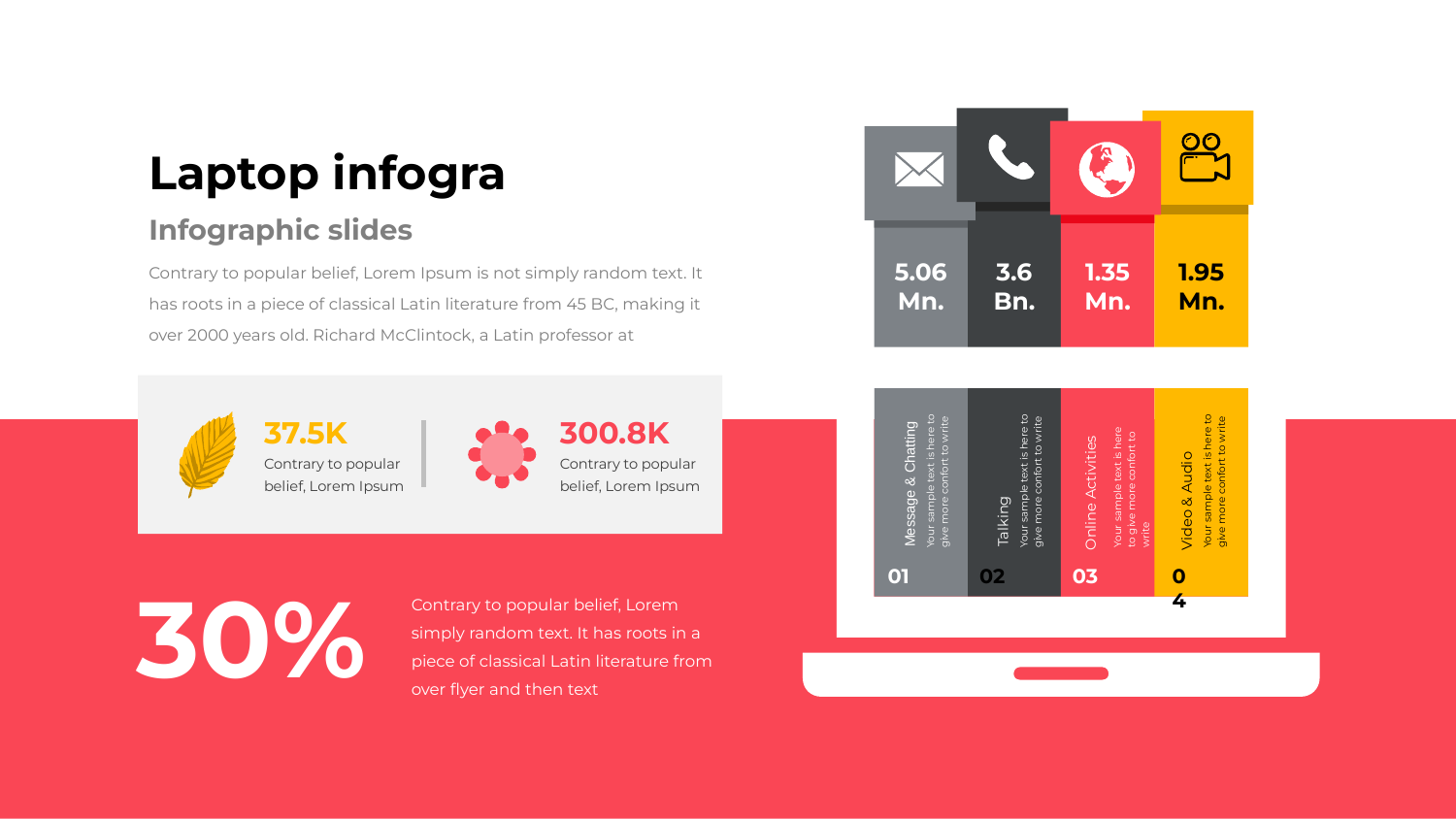

Laptop infogra
Infographic slides

Contrary to popular belief, Lorem Ipsum is not simply random text. It has roots in a piece of classical Latin literature from 45 BC, making it over 2000 years old. Richard McClintock, a Latin professor at
5.06
Mn.
3.6
Bn.
1.35
Mn.
1.95
Mn.

37.5K
300.8K

Contrary to popular belief, Lorem Ipsum
Contrary to popular belief, Lorem Ipsum
Message & Chatting
Your sample text is here to give more confort to write
Your sample text is here to give more confort to write
Your sample text is here to give more confort to write
Your sample text is here to give more confort to write
Video & Audio
Online Activities
Talking
01
02
03
04
30%
Contrary to popular belief, Lorem simply random text. It has roots in a piece of classical Latin literature from over flyer and then text